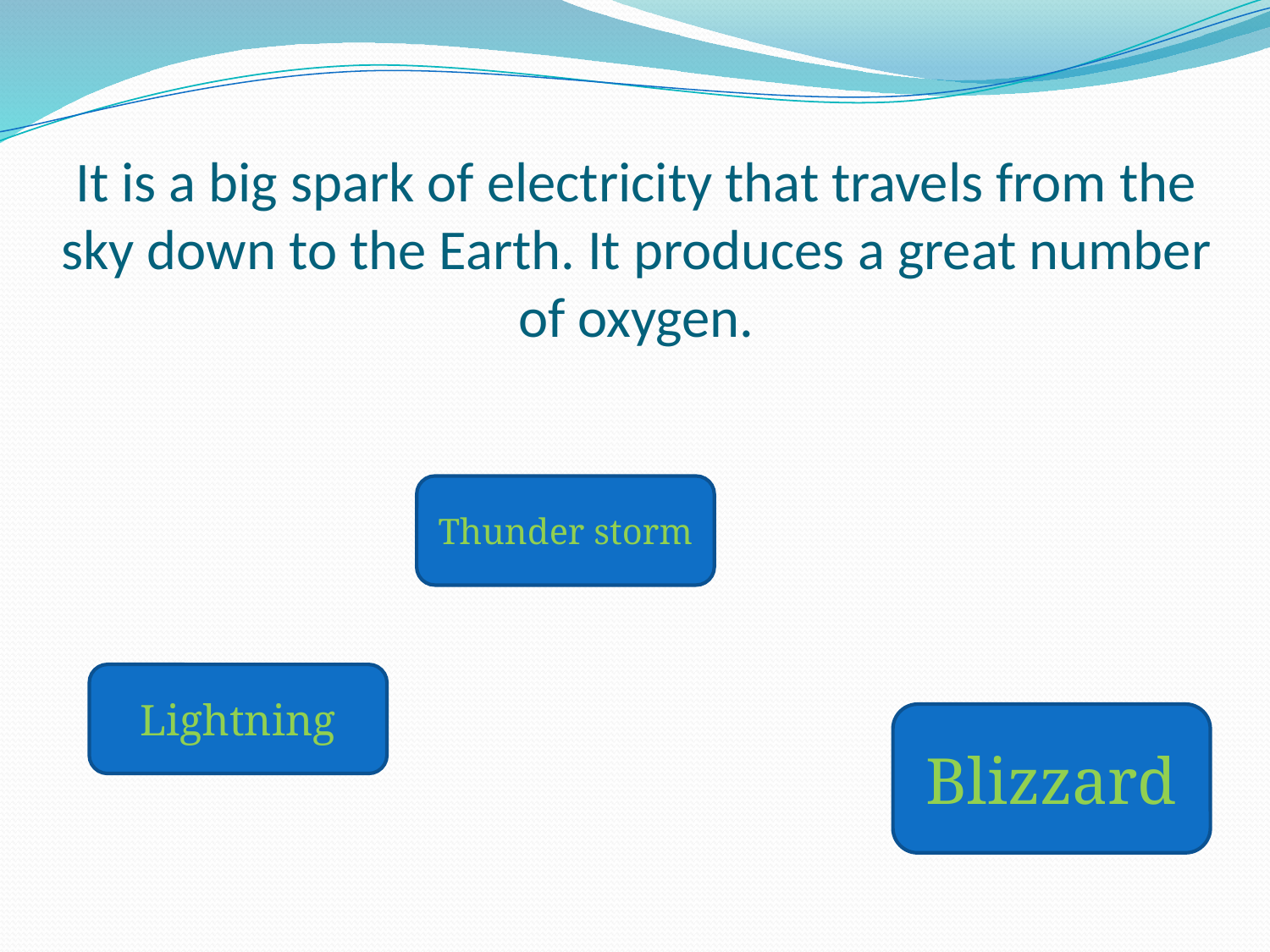

# It is a big spark of electricity that travels from the sky down to the Earth. It produces a great number of oxygen.
Thunder storm
Lightning
Blizzard